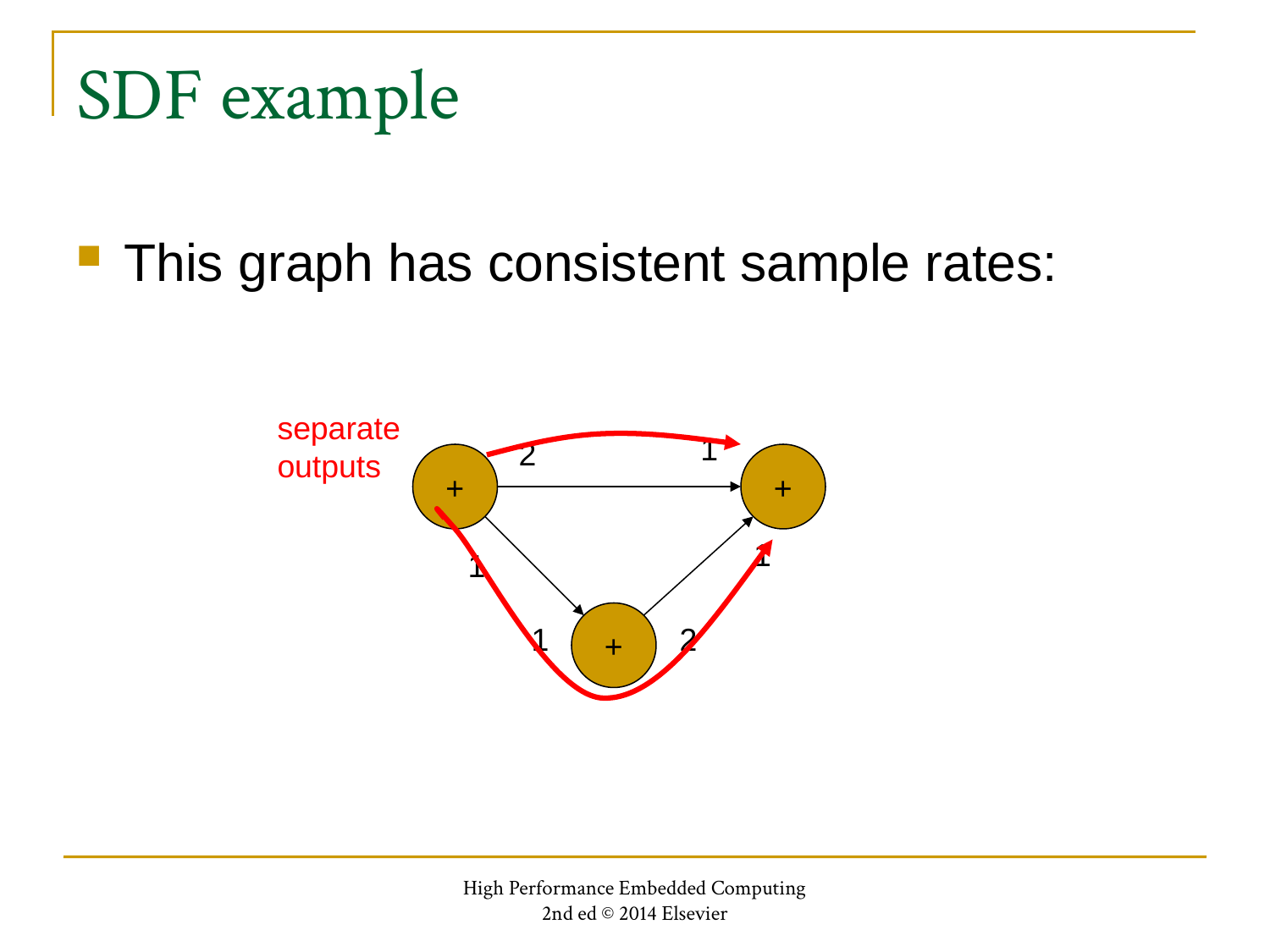

# SDF example
This graph has consistent sample rates:
separate
outputs
1
2

+
+

1
1
+
1
2
High Performance Embedded Computing 2nd ed © 2014 Elsevier